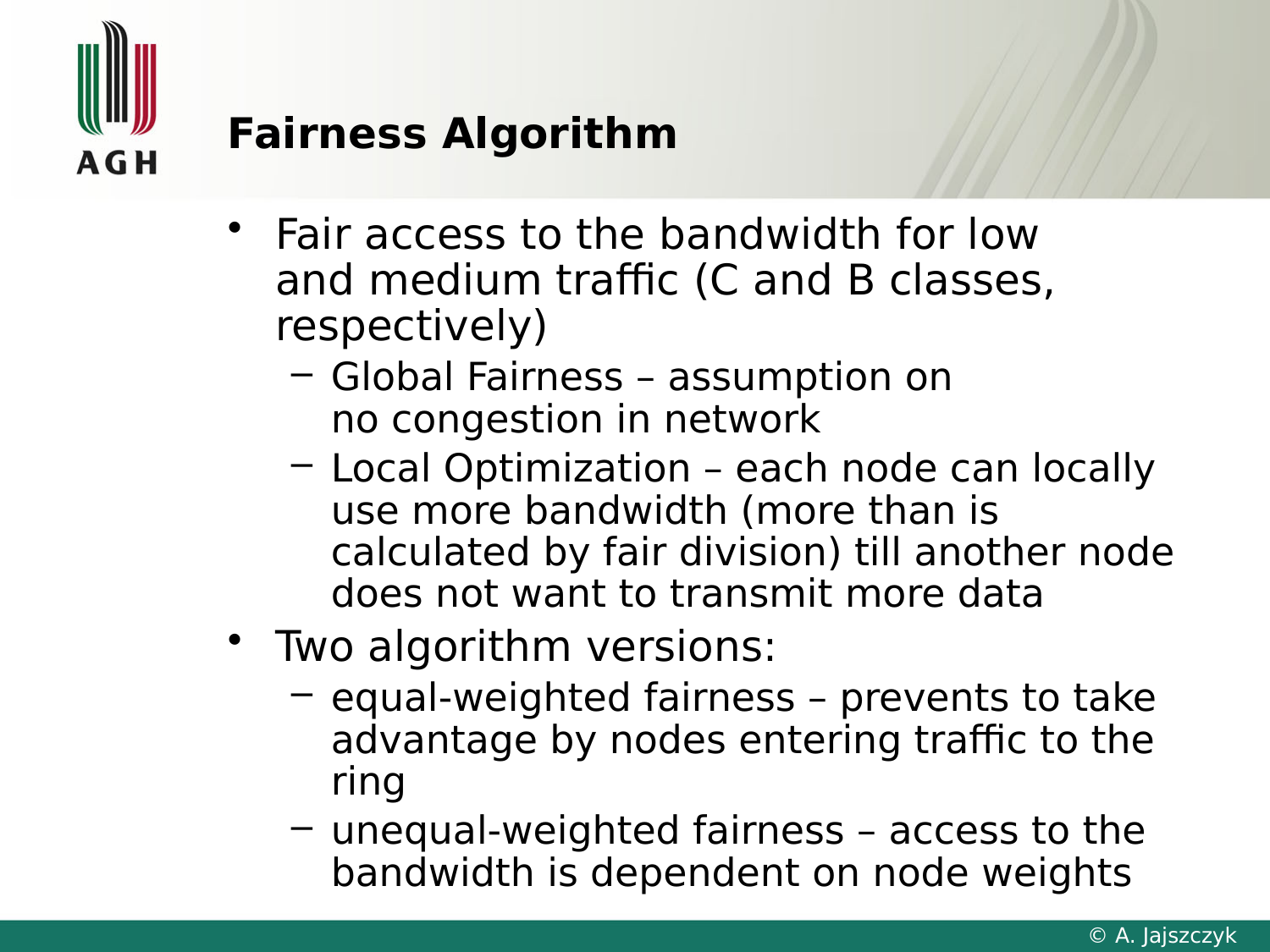

# Fairness Algorithm
Fair access to the bandwidth for low
and medium traffic (C and B classes, respectively)
Global Fairness – assumption on
no congestion in network
Local Optimization – each node can locally use more bandwidth (more than is calculated by fair division) till another node does not want to transmit more data
Two algorithm versions:
equal-weighted fairness – prevents to take advantage by nodes entering traffic to the ring
unequal-weighted fairness – access to the bandwidth is dependent on node weights